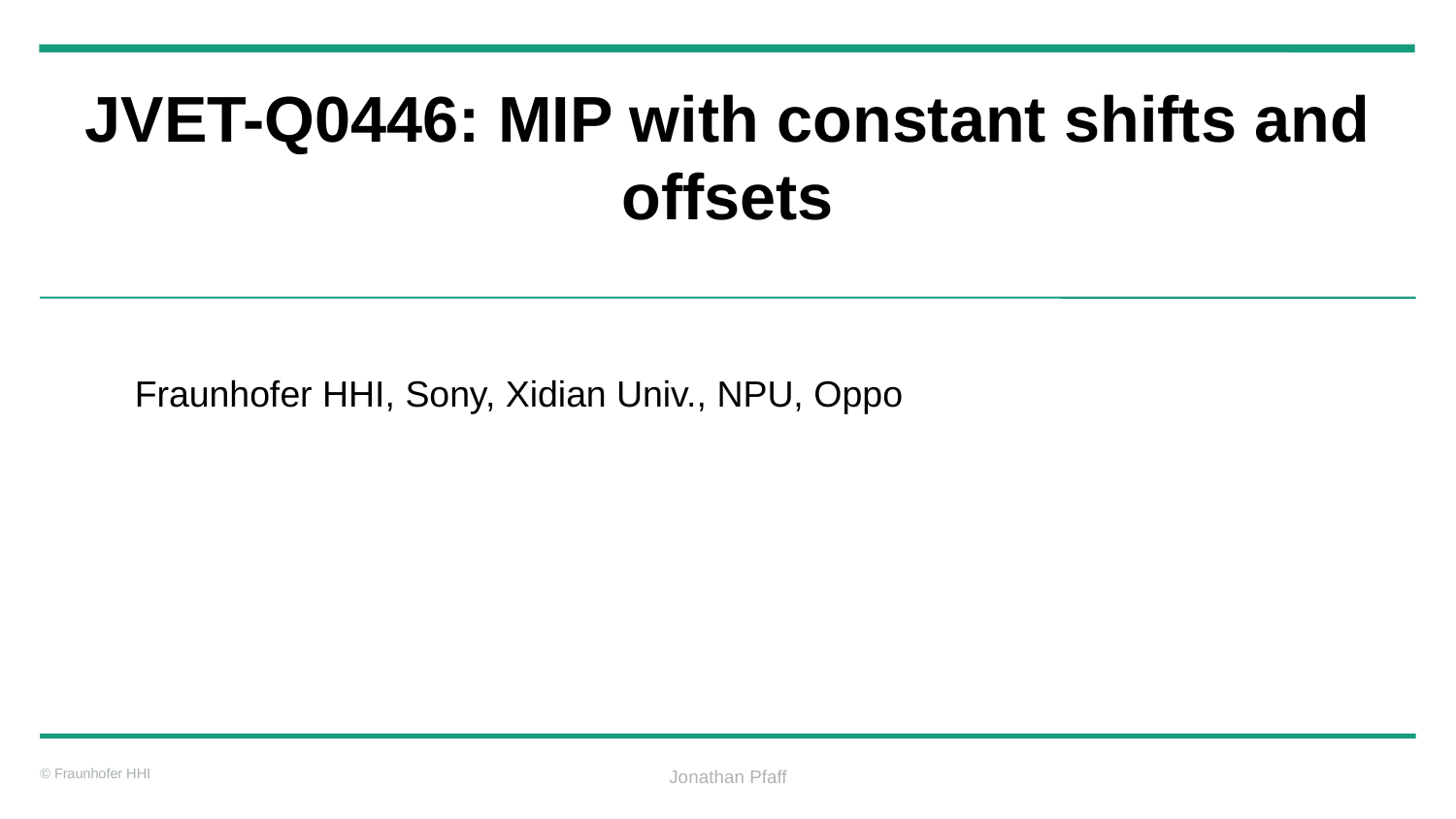

# JVET-Q0446: MIP with constant shifts and offsets
Fraunhofer HHI, Sony, Xidian Univ., NPU, Oppo
Jonathan Pfaff